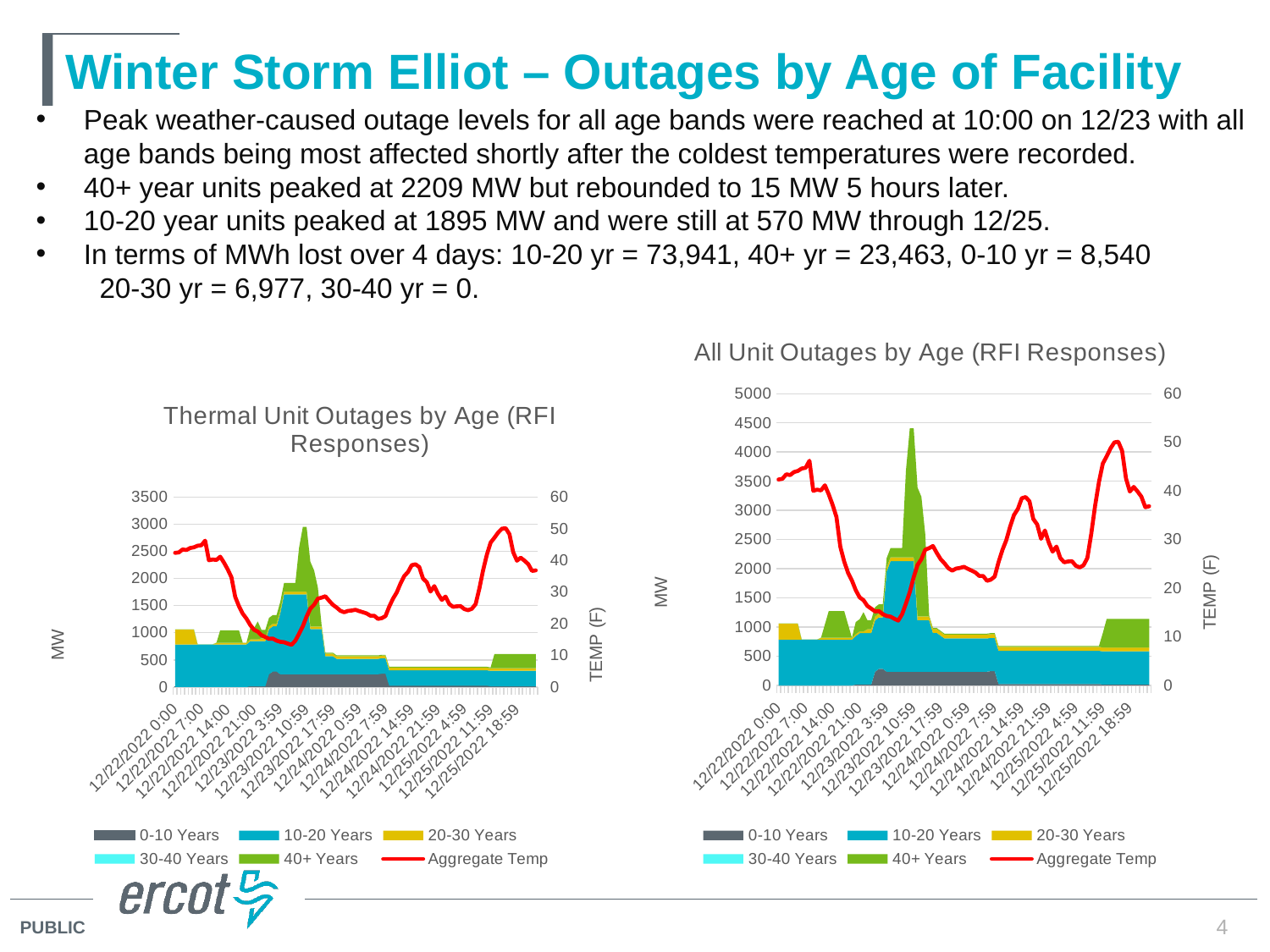

# Winter Storm Elliot – Outages by Age of Facility
Peak weather-caused outage levels for all age bands were reached at 10:00 on 12/23 with all age bands being most affected shortly after the coldest temperatures were recorded.
40+ year units peaked at 2209 MW but rebounded to 15 MW 5 hours later.
10-20 year units peaked at 1895 MW and were still at 570 MW through 12/25.
In terms of MWh lost over 4 days: 10-20 yr = 73,941, 40+ yr = 23,463, 0-10 yr = 8,540
20-30 yr = 6,977, 30-40 yr = 0.

### Chart: All Unit Outages by Age (RFI Responses)

| Category | 0-10 Years | 10-20 Years | 20-30 Years | 30-40 Years | 40+ Years | Aggregate Temp |
|---|---|---|---|---|---|---|
| 44917 | 0.0 | 785.0 | 274.5 | 0.0 | 0.0 | 42.36 |
| 44917.041666666664 | 0.0 | 785.0 | 274.5 | 0.0 | 0.0 | 42.5 |
| 44917.083333333328 | 0.0 | 785.0 | 274.5 | 0.0 | 0.0 | 43.43 |
| 44917.124999999993 | 0.0 | 785.0 | 274.5 | 0.0 | 0.0 | 43.260000000000005 |
| 44917.166666666657 | 0.0 | 785.0 | 274.5 | 0.0 | 0.0 | 43.89 |
| 44917.208333333321 | 0.0 | 785.0 | 274.5 | 0.0 | 0.0 | 44.12 |
| 44917.249999999985 | 0.0 | 785.0 | 0.0 | 0.0 | 0.0 | 44.62 |
| 44917.29166666665 | 0.0 | 785.0 | 0.0 | 0.0 | 0.0 | 44.76 |
| 44917.333333333314 | 0.0 | 785.0 | 0.0 | 0.0 | 0.0 | 46.21 |
| 44917.374999999978 | 0.0 | 785.0 | 0.0 | 0.0 | 0.0 | 40.03 |
| 44917.416666666642 | 0.0 | 785.0 | 0.0 | 0.0 | 0.0 | 40.269999999999996 |
| 44917.458333333307 | 0.0 | 785.0 | 31.0 | 0.0 | 0.0 | 40.120000000000005 |
| 44917.499999999971 | 0.0 | 785.0 | 31.0 | 0.0 | 230.0 | 41.17 |
| 44917.541666666635 | 0.0 | 785.0 | 31.0 | 0.0 | 460.0 | 39.31 |
| 44917.583333333299 | 0.0 | 785.0 | 31.0 | 0.0 | 460.0 | 37.16 |
| 44917.624999999964 | 0.0 | 785.0 | 31.0 | 0.0 | 460.0 | 34.65 |
| 44917.666666666628 | 0.0 | 785.0 | 31.0 | 0.0 | 460.0 | 28.49 |
| 44917.708333333292 | 0.0 | 785.0 | 31.0 | 0.0 | 460.0 | 25.490000000000002 |
| 44917.749999999956 | 0.0 | 785.0 | 31.0 | 0.0 | 230.0 | 23.18 |
| 44917.791666666621 | 0.0 | 785.0 | 31.0 | 0.0 | 0.0 | 21.599999999999998 |
| 44917.833333333285 | 14.0 | 833.0 | 31.0 | 0.0 | 208.0 | 19.6 |
| 44917.874999999949 | 14.0 | 881.0 | 31.0 | 0.0 | 208.0 | 18.099999999999998 |
| 44917.916666666613 | 14.0 | 881.0 | 31.0 | 0.0 | 331.0 | 17.53 |
| 44917.958333333278 | 14.0 | 881.0 | 67.0 | 0.0 | 158.0 | 16.36 |
| 44917.999999999942 | 14.0 | 881.0 | 67.0 | 0.0 | 158.0 | 15.790000000000001 |
| 44918.041666666606 | 235.0 | 881.0 | 67.0 | 0.0 | 158.0 | 15.219999999999999 |
| 44918.08333333327 | 285.0 | 881.0 | 67.0 | 0.0 | 158.0 | 15.280000000000001 |
| 44918.124999999935 | 285.0 | 881.0 | 67.0 | 0.0 | 158.0 | 14.649999999999999 |
| 44918.166666666599 | 235.0 | 1722.0 | 67.0 | 0.0 | 158.0 | 14.280000000000001 |
| 44918.208333333263 | 235.0 | 1895.0 | 67.0 | 0.0 | 158.0 | 14.15 |
| 44918.249999999927 | 235.0 | 1895.0 | 67.0 | 0.0 | 158.0 | 13.709999999999999 |
| 44918.291666666591 | 235.0 | 1895.0 | 67.0 | 0.0 | 158.0 | 13.34 |
| 44918.333333333256 | 235.0 | 1895.0 | 67.0 | 0.0 | 158.0 | 14.639999999999999 |
| 44918.37499999992 | 235.0 | 1895.0 | 67.0 | 0.0 | 1487.0 | 16.84 |
| 44918.416666666584 | 235.0 | 1895.0 | 67.0 | 0.0 | 2209.0 | 19.209999999999997 |
| 44918.458333333248 | 235.0 | 1895.0 | 67.0 | 0.0 | 2209.0 | 22.279999999999998 |
| 44918.499999999913 | 235.0 | 881.0 | 67.0 | 0.0 | 2209.0 | 24.78 |
| 44918.541666666577 | 235.0 | 881.0 | 67.0 | 0.0 | 2051.0 | 25.98 |
| 44918.583333333241 | 235.0 | 881.0 | 67.0 | 0.0 | 1411.0 | 27.92 |
| 44918.624999999905 | 235.0 | 881.0 | 67.0 | 0.0 | 15.0 | 28.25 |
| 44918.66666666657 | 235.0 | 666.0 | 67.0 | 0.0 | 15.0 | 28.68 |
| 44918.708333333234 | 235.0 | 666.0 | 67.0 | 0.0 | 15.0 | 27.25 |
| 44918.749999999898 | 235.0 | 618.0 | 67.0 | 0.0 | 15.0 | 25.98 |
| 44918.791666666562 | 235.0 | 570.0 | 67.0 | 0.0 | 15.0 | 25.11 |
| 44918.833333333227 | 235.0 | 570.0 | 67.0 | 0.0 | 15.0 | 24.11 |
| 44918.874999999891 | 235.0 | 570.0 | 67.0 | 0.0 | 15.0 | 23.610000000000003 |
| 44918.916666666555 | 235.0 | 570.0 | 67.0 | 0.0 | 15.0 | 24.040000000000003 |
| 44918.958333333219 | 235.0 | 570.0 | 67.0 | 0.0 | 15.0 | 24.17 |
| 44918.999999999884 | 235.0 | 570.0 | 67.0 | 0.0 | 15.0 | 24.400000000000002 |
| 44919.041666666548 | 235.0 | 570.0 | 67.0 | 0.0 | 15.0 | 24.0 |
| 44919.083333333212 | 235.0 | 570.0 | 67.0 | 0.0 | 15.0 | 23.63 |
| 44919.124999999876 | 235.0 | 570.0 | 67.0 | 0.0 | 15.0 | 23.230000000000004 |
| 44919.166666666541 | 235.0 | 570.0 | 67.0 | 0.0 | 15.0 | 22.52 |
| 44919.208333333205 | 235.0 | 570.0 | 67.0 | 0.0 | 15.0 | 22.52 |
| 44919.249999999869 | 235.0 | 570.0 | 67.0 | 0.0 | 15.0 | 21.53 |
| 44919.291666666533 | 245.0 | 570.0 | 67.0 | 0.0 | 15.0 | 21.759999999999998 |
| 44919.333333333198 | 245.0 | 570.0 | 67.0 | 0.0 | 15.0 | 22.400000000000002 |
| 44919.374999999862 | 24.0 | 570.0 | 67.0 | 0.0 | 15.0 | 25.369999999999997 |
| 44919.416666666526 | 24.0 | 570.0 | 67.0 | 0.0 | 15.0 | 27.880000000000003 |
| 44919.45833333319 | 24.0 | 570.0 | 67.0 | 0.0 | 15.0 | 29.879999999999995 |
| 44919.499999999854 | 24.0 | 570.0 | 67.0 | 0.0 | 15.0 | 32.68 |
| 44919.541666666519 | 24.0 | 570.0 | 67.0 | 0.0 | 15.0 | 35.050000000000004 |
| 44919.583333333183 | 24.0 | 570.0 | 67.0 | 0.0 | 15.0 | 36.32 |
| 44919.624999999847 | 24.0 | 570.0 | 67.0 | 0.0 | 15.0 | 38.49 |
| 44919.666666666511 | 24.0 | 570.0 | 67.0 | 0.0 | 15.0 | 38.75 |
| 44919.708333333176 | 24.0 | 570.0 | 67.0 | 0.0 | 15.0 | 37.88 |
| 44919.74999999984 | 24.0 | 570.0 | 67.0 | 0.0 | 15.0 | 34.24 |
| 44919.791666666504 | 24.0 | 570.0 | 67.0 | 0.0 | 15.0 | 33.11 |
| 44919.833333333168 | 24.0 | 570.0 | 67.0 | 0.0 | 15.0 | 30.160000000000004 |
| 44919.874999999833 | 24.0 | 570.0 | 67.0 | 0.0 | 15.0 | 31.88 |
| 44919.916666666497 | 24.0 | 570.0 | 67.0 | 0.0 | 15.0 | 29.39 |
| 44919.958333333161 | 24.0 | 570.0 | 67.0 | 0.0 | 15.0 | 27.52 |
| 44919.999999999825 | 24.0 | 570.0 | 67.0 | 0.0 | 15.0 | 28.569999999999997 |
| 44920.04166666649 | 24.0 | 570.0 | 67.0 | 0.0 | 15.0 | 26.189999999999998 |
| 44920.083333333154 | 24.0 | 570.0 | 67.0 | 0.0 | 15.0 | 25.330000000000002 |
| 44920.124999999818 | 24.0 | 570.0 | 67.0 | 0.0 | 15.0 | 25.500000000000004 |
| 44920.166666666482 | 24.0 | 570.0 | 67.0 | 0.0 | 15.0 | 25.56 |
| 44920.208333333147 | 24.0 | 570.0 | 67.0 | 0.0 | 15.0 | 24.630000000000003 |
| 44920.249999999811 | 24.0 | 570.0 | 67.0 | 0.0 | 15.0 | 24.270000000000003 |
| 44920.291666666475 | 24.0 | 570.0 | 67.0 | 0.0 | 15.0 | 24.71 |
| 44920.333333333139 | 24.0 | 570.0 | 67.0 | 0.0 | 15.0 | 26.200000000000003 |
| 44920.374999999804 | 24.0 | 570.0 | 67.0 | 0.0 | 15.0 | 31.17 |
| 44920.416666666468 | 24.0 | 570.0 | 67.0 | 0.0 | 15.0 | 36.940000000000005 |
| 44920.458333333132 | 24.0 | 570.0 | 67.0 | 0.0 | 15.0 | 41.83 |
| 44920.499999999796 | 14.0 | 570.0 | 67.0 | 0.0 | 245.0 | 45.629999999999995 |
| 44920.541666666461 | 14.0 | 570.0 | 67.0 | 0.0 | 490.0 | 47.129999999999995 |
| 44920.583333333125 | 14.0 | 570.0 | 67.0 | 0.0 | 490.0 | 48.76 |
| 44920.624999999789 | 14.0 | 570.0 | 67.0 | 0.0 | 490.0 | 49.99999999999999 |
| 44920.666666666453 | 14.0 | 570.0 | 67.0 | 0.0 | 490.0 | 50.129999999999995 |
| 44920.708333333117 | 14.0 | 570.0 | 67.0 | 0.0 | 490.0 | 48.26 |
| 44920.749999999782 | 14.0 | 570.0 | 67.0 | 0.0 | 490.0 | 42.56 |
| 44920.791666666446 | 14.0 | 570.0 | 67.0 | 0.0 | 490.0 | 39.88 |
| 44920.83333333311 | 14.0 | 570.0 | 67.0 | 0.0 | 490.0 | 40.839999999999996 |
| 44920.874999999774 | 14.0 | 570.0 | 67.0 | 0.0 | 490.0 | 39.9 |
| 44920.916666666439 | 14.0 | 570.0 | 67.0 | 0.0 | 490.0 | 38.82 |
| 44920.958333333103 | 14.0 | 570.0 | 67.0 | 0.0 | 490.0 | 36.67 |
| 44920.999999999767 | 14.0 | 570.0 | 67.0 | 0.0 | 490.0 | 36.849999999999994 |

### Chart: Thermal Unit Outages by Age (RFI Responses)

| Category | 0-10 Years | 10-20 Years | 20-30 Years | 30-40 Years | 40+ Years | Aggregate Temp |
|---|---|---|---|---|---|---|
| 44917 | 0.0 | 785.0 | 274.5 | 0.0 | 0.0 | 42.36 |
| 44917.041666666664 | 0.0 | 785.0 | 274.5 | 0.0 | 0.0 | 42.5 |
| 44917.083333333328 | 0.0 | 785.0 | 274.5 | 0.0 | 0.0 | 43.43 |
| 44917.124999999993 | 0.0 | 785.0 | 274.5 | 0.0 | 0.0 | 43.260000000000005 |
| 44917.166666666657 | 0.0 | 785.0 | 274.5 | 0.0 | 0.0 | 43.89 |
| 44917.208333333321 | 0.0 | 785.0 | 274.5 | 0.0 | 0.0 | 44.12 |
| 44917.249999999985 | 0.0 | 785.0 | 0.0 | 0.0 | 0.0 | 44.62 |
| 44917.29166666665 | 0.0 | 785.0 | 0.0 | 0.0 | 0.0 | 44.76 |
| 44917.333333333314 | 0.0 | 785.0 | 0.0 | 0.0 | 0.0 | 46.21 |
| 44917.374999999978 | 0.0 | 785.0 | 0.0 | 0.0 | 0.0 | 40.03 |
| 44917.416666666642 | 0.0 | 785.0 | 0.0 | 0.0 | 0.0 | 40.269999999999996 |
| 44917.458333333307 | 0.0 | 785.0 | 31.0 | 0.0 | 0.0 | 40.120000000000005 |
| 44917.499999999971 | 0.0 | 785.0 | 31.0 | 0.0 | 230.0 | 41.17 |
| 44917.541666666635 | 0.0 | 785.0 | 31.0 | 0.0 | 230.0 | 39.31 |
| 44917.583333333299 | 0.0 | 785.0 | 31.0 | 0.0 | 230.0 | 37.16 |
| 44917.624999999964 | 0.0 | 785.0 | 31.0 | 0.0 | 230.0 | 34.65 |
| 44917.666666666628 | 0.0 | 785.0 | 31.0 | 0.0 | 230.0 | 28.49 |
| 44917.708333333292 | 0.0 | 785.0 | 31.0 | 0.0 | 230.0 | 25.490000000000002 |
| 44917.749999999956 | 0.0 | 785.0 | 31.0 | 0.0 | 0.0 | 23.18 |
| 44917.791666666621 | 0.0 | 785.0 | 31.0 | 0.0 | 0.0 | 21.599999999999998 |
| 44917.833333333285 | 14.0 | 833.0 | 31.0 | 0.0 | 208.0 | 19.6 |
| 44917.874999999949 | 14.0 | 833.0 | 31.0 | 0.0 | 208.0 | 18.099999999999998 |
| 44917.916666666613 | 14.0 | 833.0 | 31.0 | 0.0 | 331.0 | 17.53 |
| 44917.958333333278 | 14.0 | 833.0 | 49.0 | 0.0 | 158.0 | 16.36 |
| 44917.999999999942 | 14.0 | 833.0 | 49.0 | 0.0 | 158.0 | 15.790000000000001 |
| 44918.041666666606 | 235.0 | 833.0 | 49.0 | 0.0 | 158.0 | 15.219999999999999 |
| 44918.08333333327 | 285.0 | 833.0 | 49.0 | 0.0 | 158.0 | 15.280000000000001 |
| 44918.124999999935 | 285.0 | 833.0 | 49.0 | 0.0 | 158.0 | 14.649999999999999 |
| 44918.166666666599 | 235.0 | 1128.0 | 49.0 | 0.0 | 158.0 | 14.280000000000001 |
| 44918.208333333263 | 235.0 | 1474.0 | 49.0 | 0.0 | 158.0 | 14.15 |
| 44918.249999999927 | 235.0 | 1474.0 | 49.0 | 0.0 | 158.0 | 13.709999999999999 |
| 44918.291666666591 | 235.0 | 1474.0 | 49.0 | 0.0 | 158.0 | 13.34 |
| 44918.333333333256 | 235.0 | 1474.0 | 49.0 | 0.0 | 158.0 | 14.639999999999999 |
| 44918.37499999992 | 235.0 | 1474.0 | 49.0 | 0.0 | 813.0 | 16.84 |
| 44918.416666666584 | 235.0 | 1474.0 | 49.0 | 0.0 | 1191.0 | 19.209999999999997 |
| 44918.458333333248 | 235.0 | 1474.0 | 49.0 | 0.0 | 1191.0 | 22.279999999999998 |
| 44918.499999999913 | 235.0 | 833.0 | 49.0 | 0.0 | 1191.0 | 24.78 |
| 44918.541666666577 | 235.0 | 833.0 | 49.0 | 0.0 | 1033.0 | 25.98 |
| 44918.583333333241 | 235.0 | 833.0 | 49.0 | 0.0 | 713.0 | 27.92 |
| 44918.624999999905 | 235.0 | 833.0 | 49.0 | 0.0 | 15.0 | 28.25 |
| 44918.66666666657 | 235.0 | 333.0 | 49.0 | 0.0 | 15.0 | 28.68 |
| 44918.708333333234 | 235.0 | 333.0 | 49.0 | 0.0 | 15.0 | 27.25 |
| 44918.749999999898 | 235.0 | 333.0 | 49.0 | 0.0 | 15.0 | 25.98 |
| 44918.791666666562 | 235.0 | 285.0 | 49.0 | 0.0 | 15.0 | 25.11 |
| 44918.833333333227 | 235.0 | 285.0 | 49.0 | 0.0 | 15.0 | 24.11 |
| 44918.874999999891 | 235.0 | 285.0 | 49.0 | 0.0 | 15.0 | 23.610000000000003 |
| 44918.916666666555 | 235.0 | 285.0 | 49.0 | 0.0 | 15.0 | 24.040000000000003 |
| 44918.958333333219 | 235.0 | 285.0 | 49.0 | 0.0 | 15.0 | 24.17 |
| 44918.999999999884 | 235.0 | 285.0 | 49.0 | 0.0 | 15.0 | 24.400000000000002 |
| 44919.041666666548 | 235.0 | 285.0 | 49.0 | 0.0 | 15.0 | 24.0 |
| 44919.083333333212 | 235.0 | 285.0 | 49.0 | 0.0 | 15.0 | 23.63 |
| 44919.124999999876 | 235.0 | 285.0 | 49.0 | 0.0 | 15.0 | 23.230000000000004 |
| 44919.166666666541 | 235.0 | 285.0 | 49.0 | 0.0 | 15.0 | 22.52 |
| 44919.208333333205 | 235.0 | 285.0 | 49.0 | 0.0 | 15.0 | 22.52 |
| 44919.249999999869 | 235.0 | 285.0 | 49.0 | 0.0 | 15.0 | 21.53 |
| 44919.291666666533 | 245.0 | 285.0 | 49.0 | 0.0 | 15.0 | 21.759999999999998 |
| 44919.333333333198 | 245.0 | 285.0 | 49.0 | 0.0 | 15.0 | 22.400000000000002 |
| 44919.374999999862 | 24.0 | 285.0 | 49.0 | 0.0 | 15.0 | 25.369999999999997 |
| 44919.416666666526 | 24.0 | 285.0 | 49.0 | 0.0 | 15.0 | 27.880000000000003 |
| 44919.45833333319 | 24.0 | 285.0 | 49.0 | 0.0 | 15.0 | 29.879999999999995 |
| 44919.499999999854 | 24.0 | 285.0 | 49.0 | 0.0 | 15.0 | 32.68 |
| 44919.541666666519 | 24.0 | 285.0 | 49.0 | 0.0 | 15.0 | 35.050000000000004 |
| 44919.583333333183 | 24.0 | 285.0 | 49.0 | 0.0 | 15.0 | 36.32 |
| 44919.624999999847 | 24.0 | 285.0 | 49.0 | 0.0 | 15.0 | 38.49 |
| 44919.666666666511 | 24.0 | 285.0 | 49.0 | 0.0 | 15.0 | 38.75 |
| 44919.708333333176 | 24.0 | 285.0 | 49.0 | 0.0 | 15.0 | 37.88 |
| 44919.74999999984 | 24.0 | 285.0 | 49.0 | 0.0 | 15.0 | 34.24 |
| 44919.791666666504 | 24.0 | 285.0 | 49.0 | 0.0 | 15.0 | 33.11 |
| 44919.833333333168 | 24.0 | 285.0 | 49.0 | 0.0 | 15.0 | 30.160000000000004 |
| 44919.874999999833 | 24.0 | 285.0 | 49.0 | 0.0 | 15.0 | 31.88 |
| 44919.916666666497 | 24.0 | 285.0 | 49.0 | 0.0 | 15.0 | 29.39 |
| 44919.958333333161 | 24.0 | 285.0 | 49.0 | 0.0 | 15.0 | 27.52 |
| 44919.999999999825 | 24.0 | 285.0 | 49.0 | 0.0 | 15.0 | 28.569999999999997 |
| 44920.04166666649 | 24.0 | 285.0 | 49.0 | 0.0 | 15.0 | 26.189999999999998 |
| 44920.083333333154 | 24.0 | 285.0 | 49.0 | 0.0 | 15.0 | 25.330000000000002 |
| 44920.124999999818 | 24.0 | 285.0 | 49.0 | 0.0 | 15.0 | 25.500000000000004 |
| 44920.166666666482 | 24.0 | 285.0 | 49.0 | 0.0 | 15.0 | 25.56 |
| 44920.208333333147 | 24.0 | 285.0 | 49.0 | 0.0 | 15.0 | 24.630000000000003 |
| 44920.249999999811 | 24.0 | 285.0 | 49.0 | 0.0 | 15.0 | 24.270000000000003 |
| 44920.291666666475 | 24.0 | 285.0 | 49.0 | 0.0 | 15.0 | 24.71 |
| 44920.333333333139 | 24.0 | 285.0 | 49.0 | 0.0 | 15.0 | 26.200000000000003 |
| 44920.374999999804 | 24.0 | 285.0 | 49.0 | 0.0 | 15.0 | 31.17 |
| 44920.416666666468 | 24.0 | 285.0 | 49.0 | 0.0 | 15.0 | 36.940000000000005 |
| 44920.458333333132 | 24.0 | 285.0 | 49.0 | 0.0 | 15.0 | 41.83 |
| 44920.499999999796 | 14.0 | 285.0 | 49.0 | 0.0 | 15.0 | 45.629999999999995 |
| 44920.541666666461 | 14.0 | 285.0 | 49.0 | 0.0 | 260.0 | 47.129999999999995 |
| 44920.583333333125 | 14.0 | 285.0 | 49.0 | 0.0 | 260.0 | 48.76 |
| 44920.624999999789 | 14.0 | 285.0 | 49.0 | 0.0 | 260.0 | 49.99999999999999 |
| 44920.666666666453 | 14.0 | 285.0 | 49.0 | 0.0 | 260.0 | 50.129999999999995 |
| 44920.708333333117 | 14.0 | 285.0 | 49.0 | 0.0 | 260.0 | 48.26 |
| 44920.749999999782 | 14.0 | 285.0 | 49.0 | 0.0 | 260.0 | 42.56 |
| 44920.791666666446 | 14.0 | 285.0 | 49.0 | 0.0 | 260.0 | 39.88 |
| 44920.83333333311 | 14.0 | 285.0 | 49.0 | 0.0 | 260.0 | 40.839999999999996 |
| 44920.874999999774 | 14.0 | 285.0 | 49.0 | 0.0 | 260.0 | 39.9 |
| 44920.916666666439 | 14.0 | 285.0 | 49.0 | 0.0 | 260.0 | 38.82 |
| 44920.958333333103 | 14.0 | 285.0 | 49.0 | 0.0 | 260.0 | 36.67 |
| 44920.999999999767 | 14.0 | 285.0 | 49.0 | 0.0 | 260.0 | 36.849999999999994 |
4